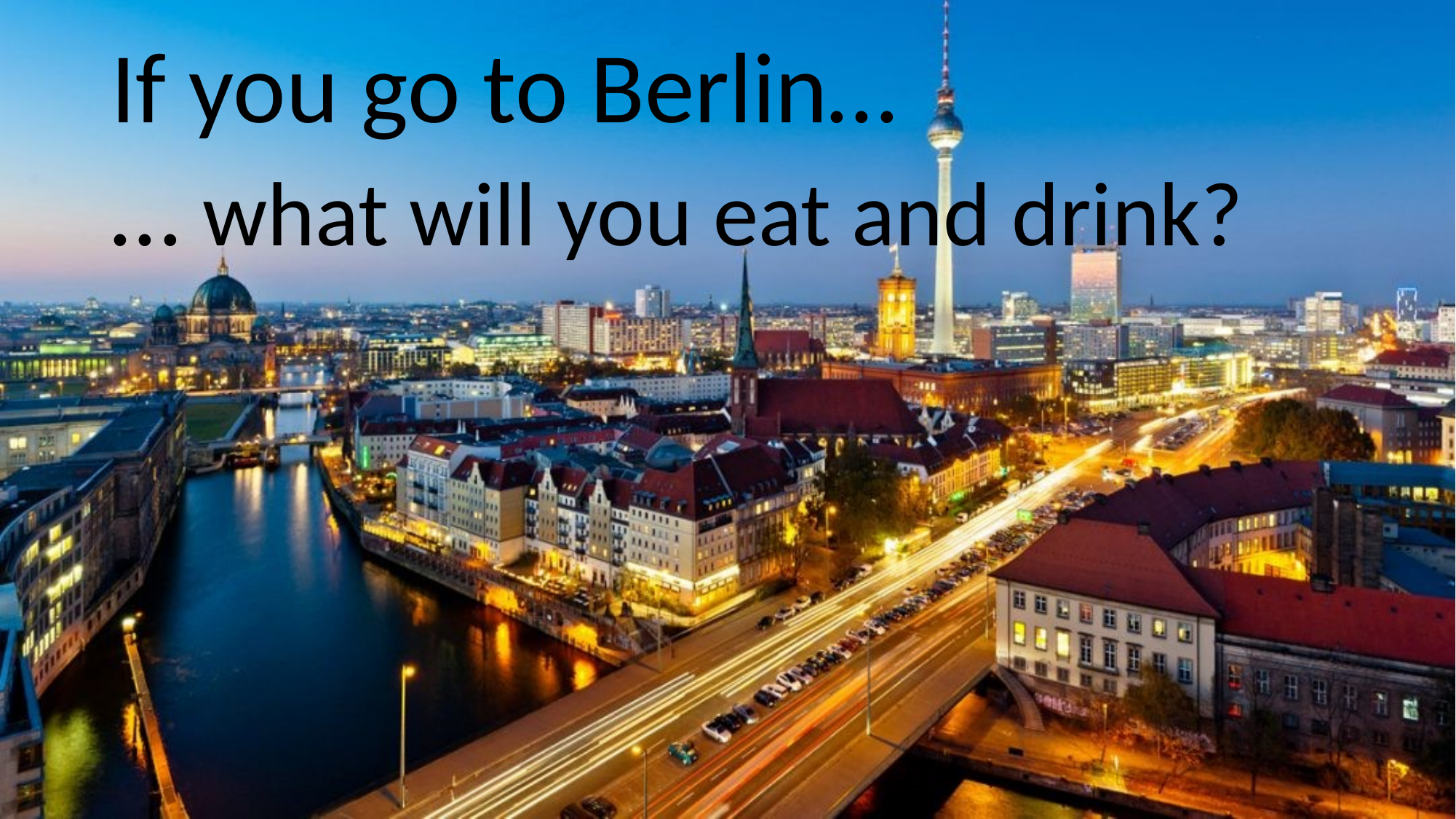

If you go to Berlin…
… what will you eat and drink?